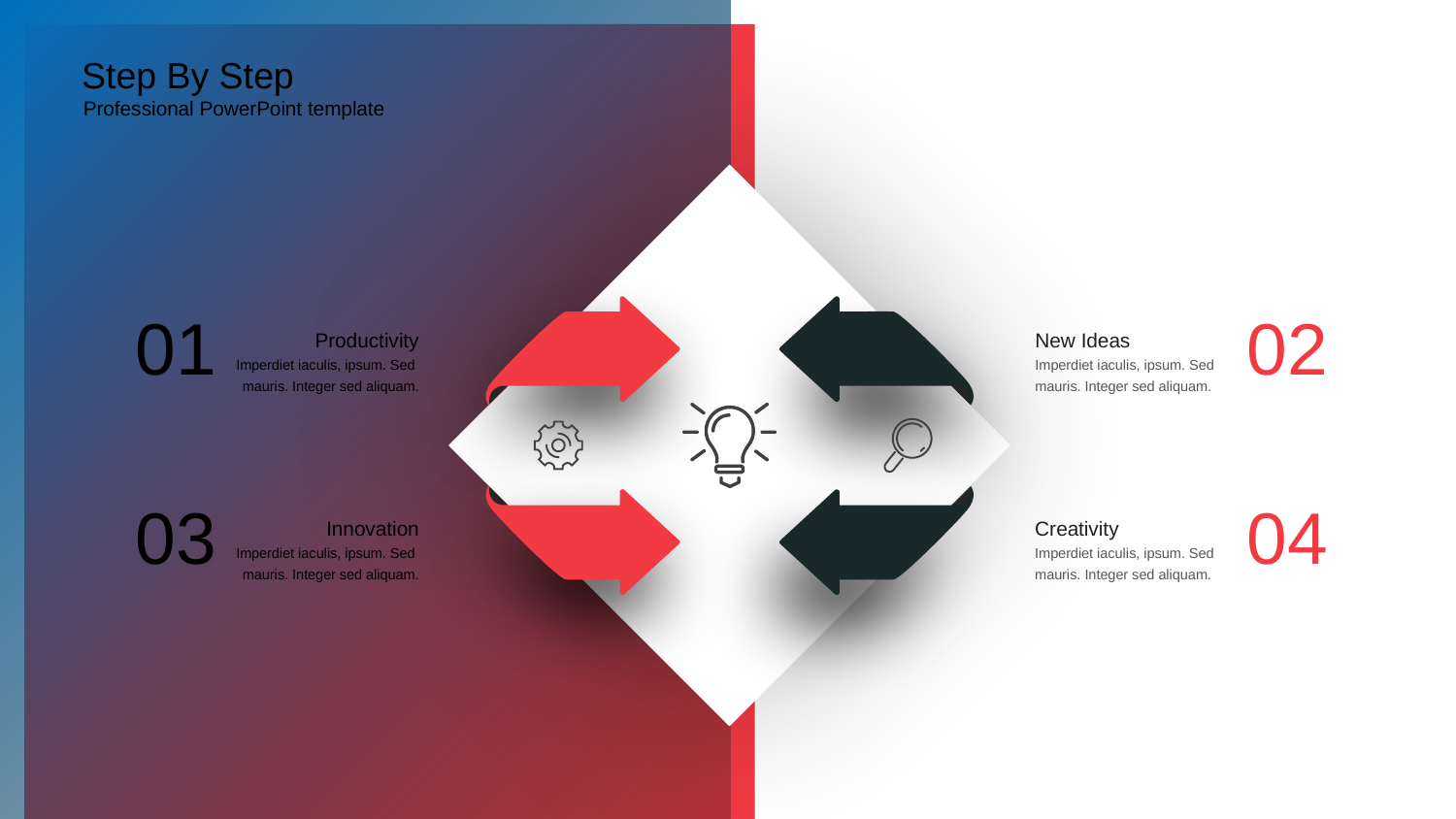

# Step By Step
Professional PowerPoint template

01
02
Productivity
Imperdiet iaculis, ipsum. Sed  mauris. Integer sed aliquam.
New Ideas
Imperdiet iaculis, ipsum. Sed mauris. Integer sed aliquam.

03
04
Innovation
Imperdiet iaculis, ipsum. Sed  mauris. Integer sed aliquam.
Creativity
Imperdiet iaculis, ipsum. Sed  mauris. Integer sed aliquam.